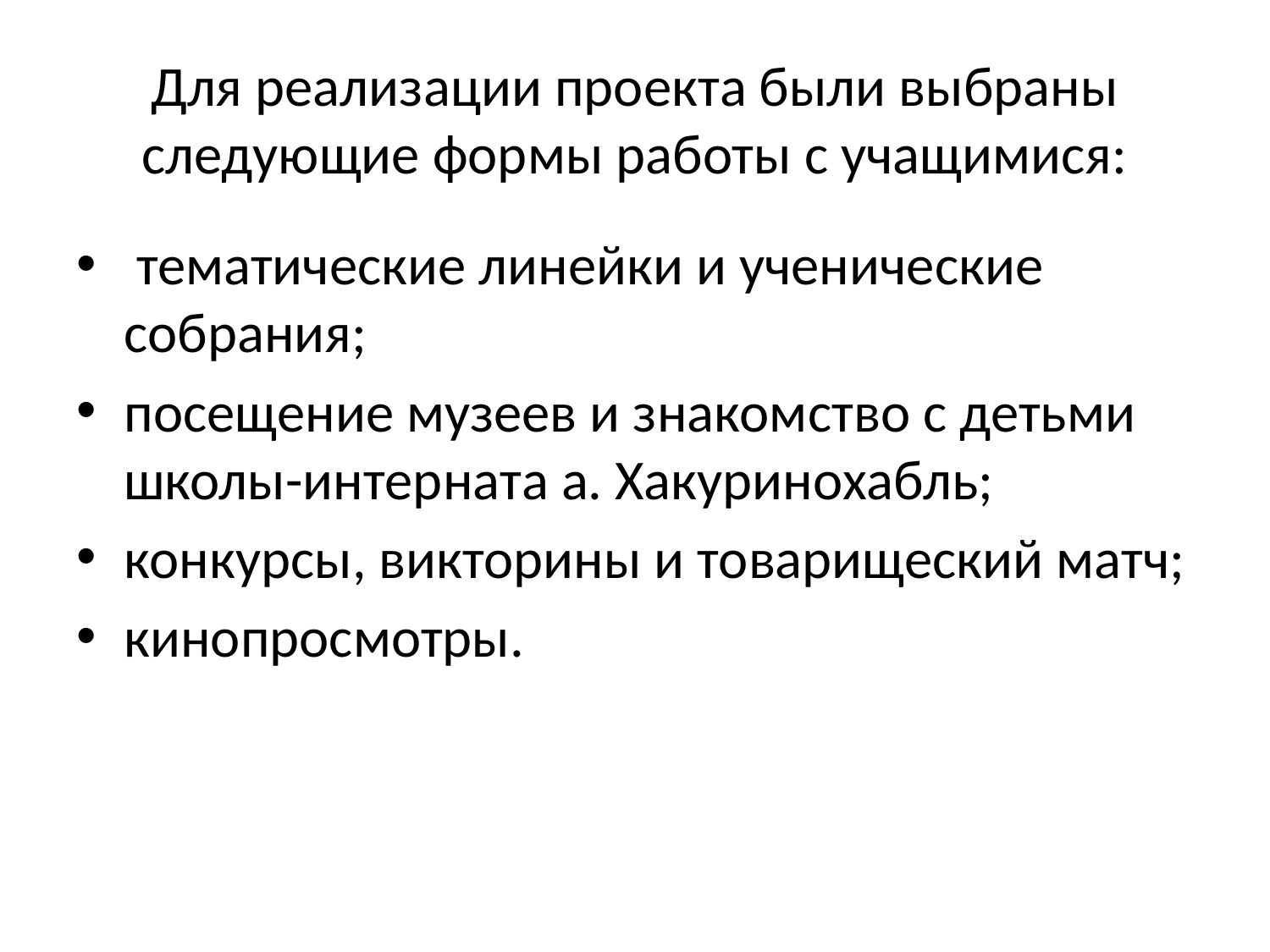

# Для реализации проекта были выбраны следующие формы работы с учащимися:
 тематические линейки и ученические собрания;
посещение музеев и знакомство с детьми школы-интерната а. Хакуринохабль;
конкурсы, викторины и товарищеский матч;
кинопросмотры.